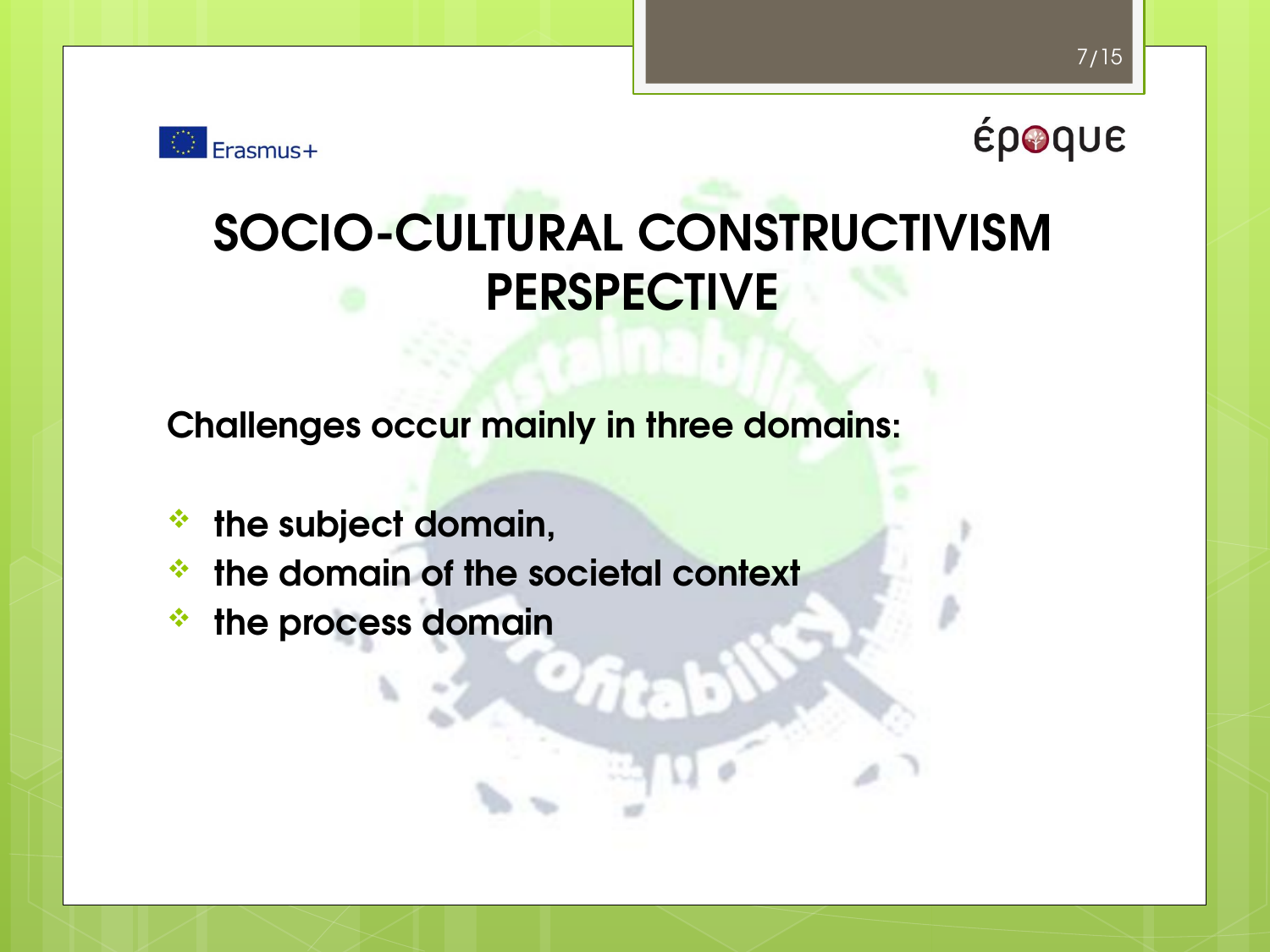

7/15
# SOCIO-CULTURAL CONSTRUCTIVISM PERSPECTIVE
Challenges occur mainly in three domains:

the subject domain,
the domain of the societal context
the process domain